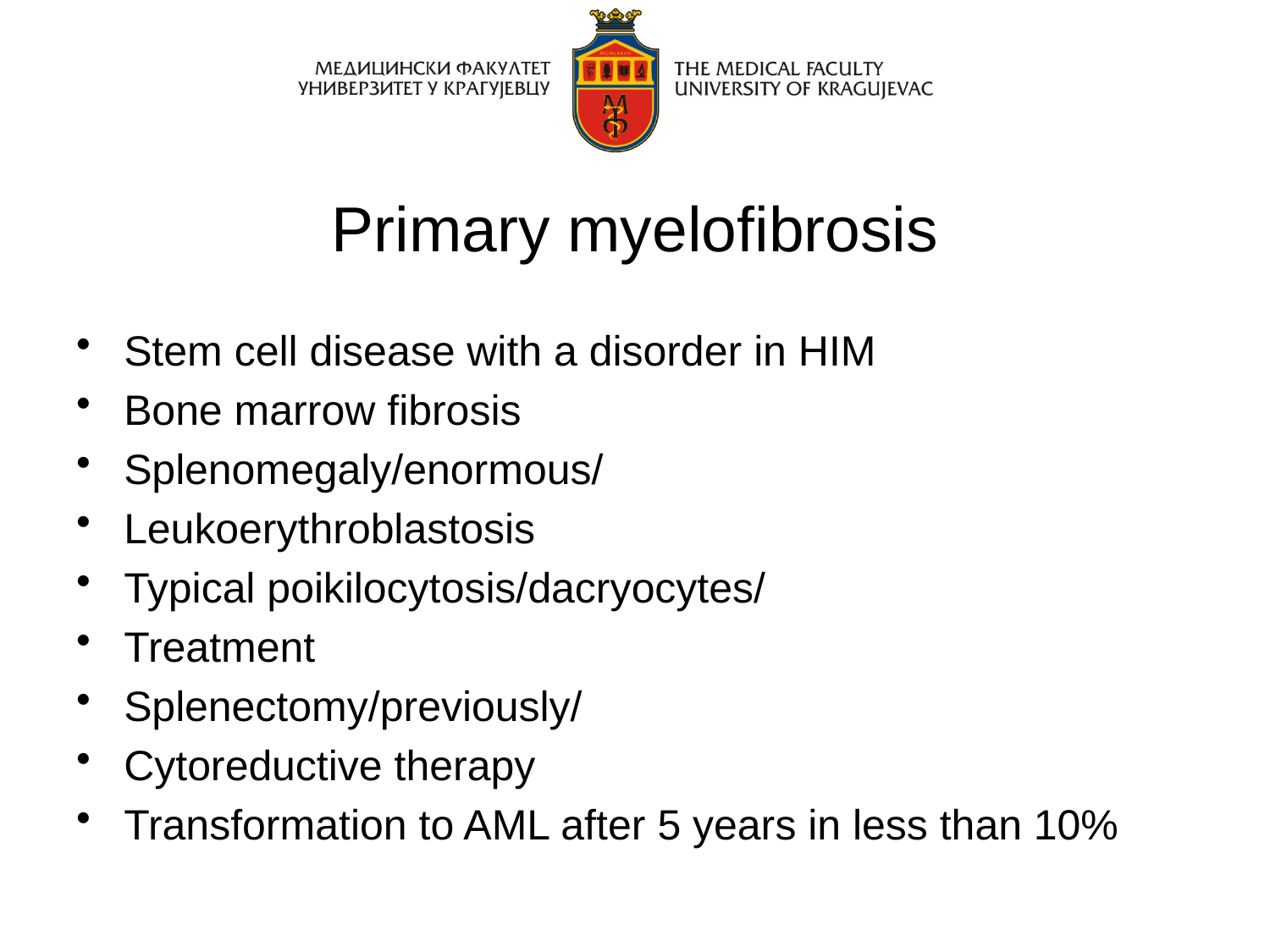

# Primary myelofibrosis
Stem cell disease with a disorder in HIM
Bone marrow fibrosis
Splenomegaly/enormous/
Leukoerythroblastosis
Typical poikilocytosis/dacryocytes/
Treatment
Splenectomy/previously/
Cytoreductive therapy
Transformation to AML after 5 years in less than 10%